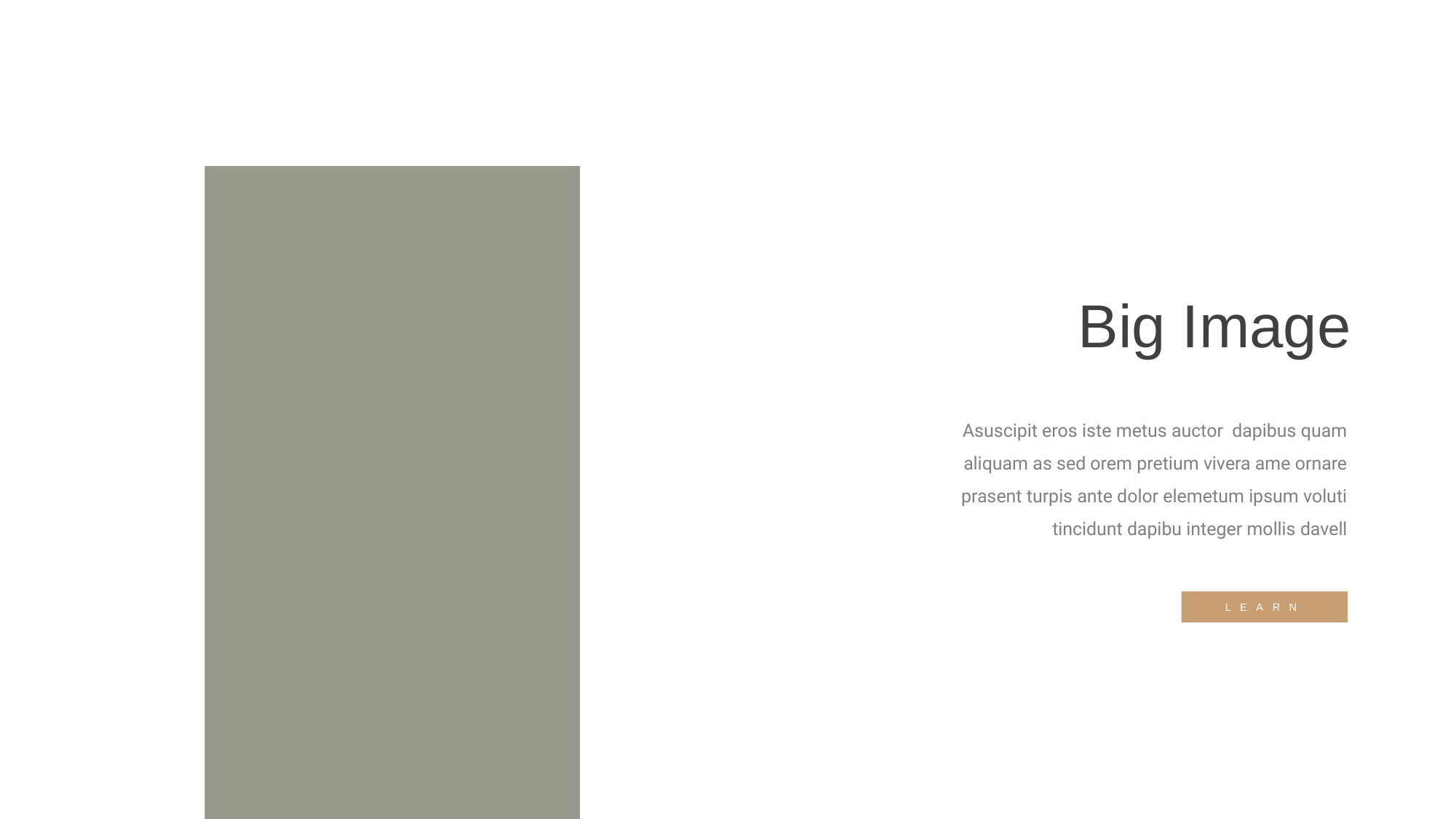

Big Image
Asuscipit eros iste metus auctor  dapibus quam aliquam as sed orem pretium vivera ame ornare prasent turpis ante dolor elemetum ipsum voluti tincidunt dapibu integer mollis davell

LEARN